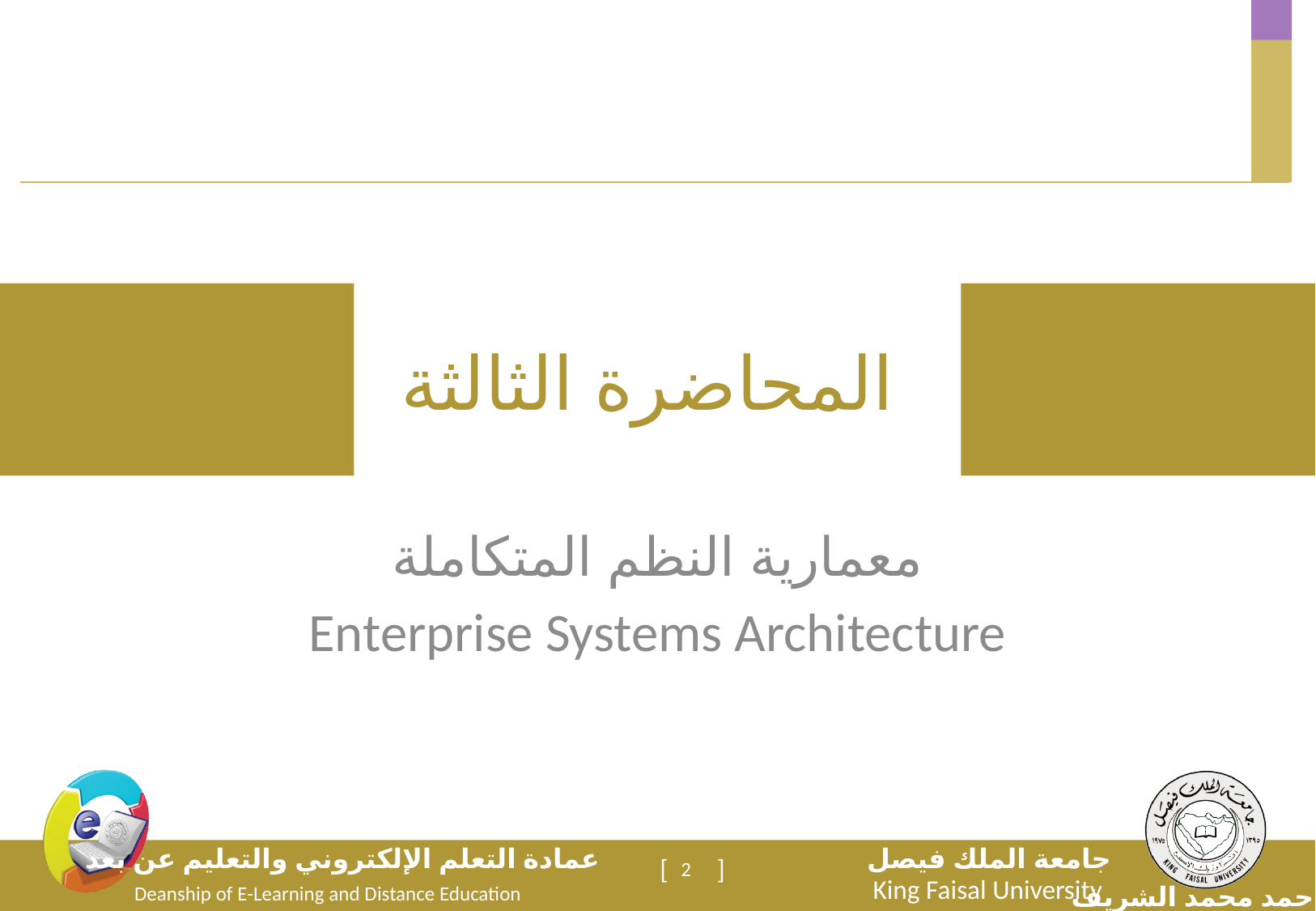

# المحاضرة الثالثة
معمارية النظم المتكاملة
Enterprise Systems Architecture
2